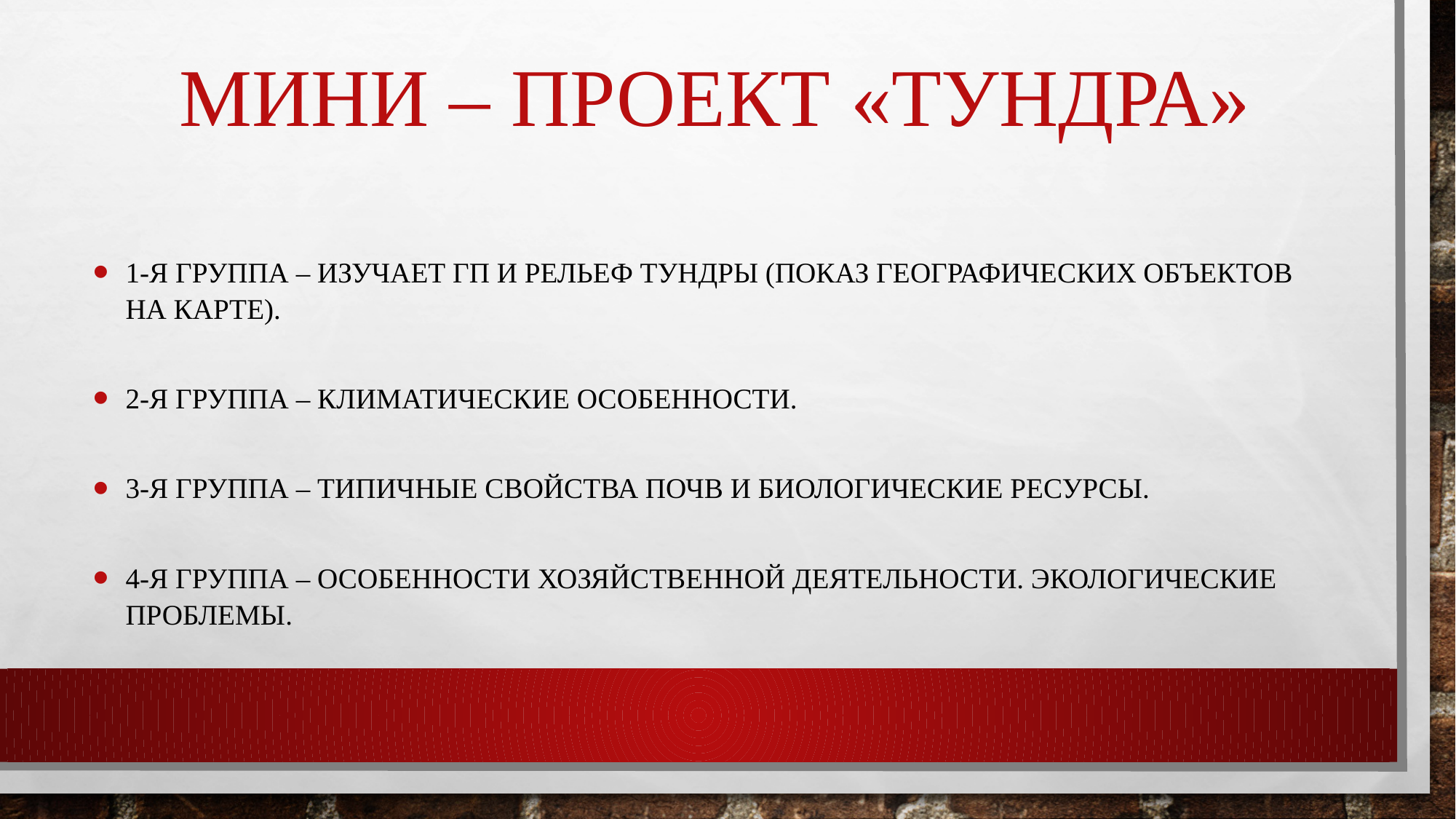

# Мини – проект «Тундра»
1-я группа – изучает ГП и рельеф тундры (показ географических объектов на карте).

2-я группа – климатические особенности.

3-я группа – типичные свойства почв и биологические ресурсы.

4-я группа – особенности хозяйственной деятельности. Экологические проблемы.